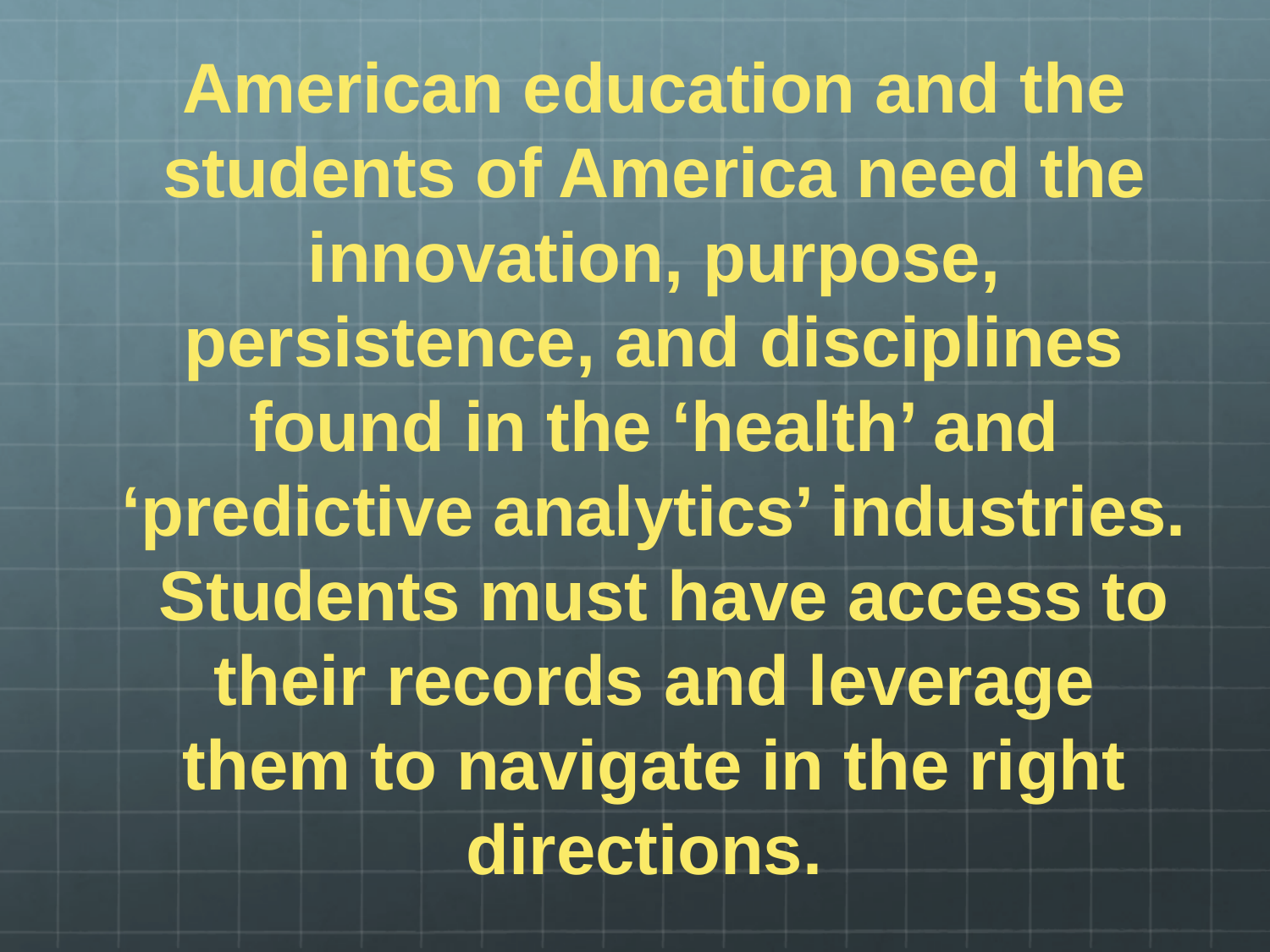

American education and the students of America need the innovation, purpose, persistence, and disciplines found in the ‘health’ and ‘predictive analytics’ industries.  Students must have access to their records and leverage them to navigate in the right directions.